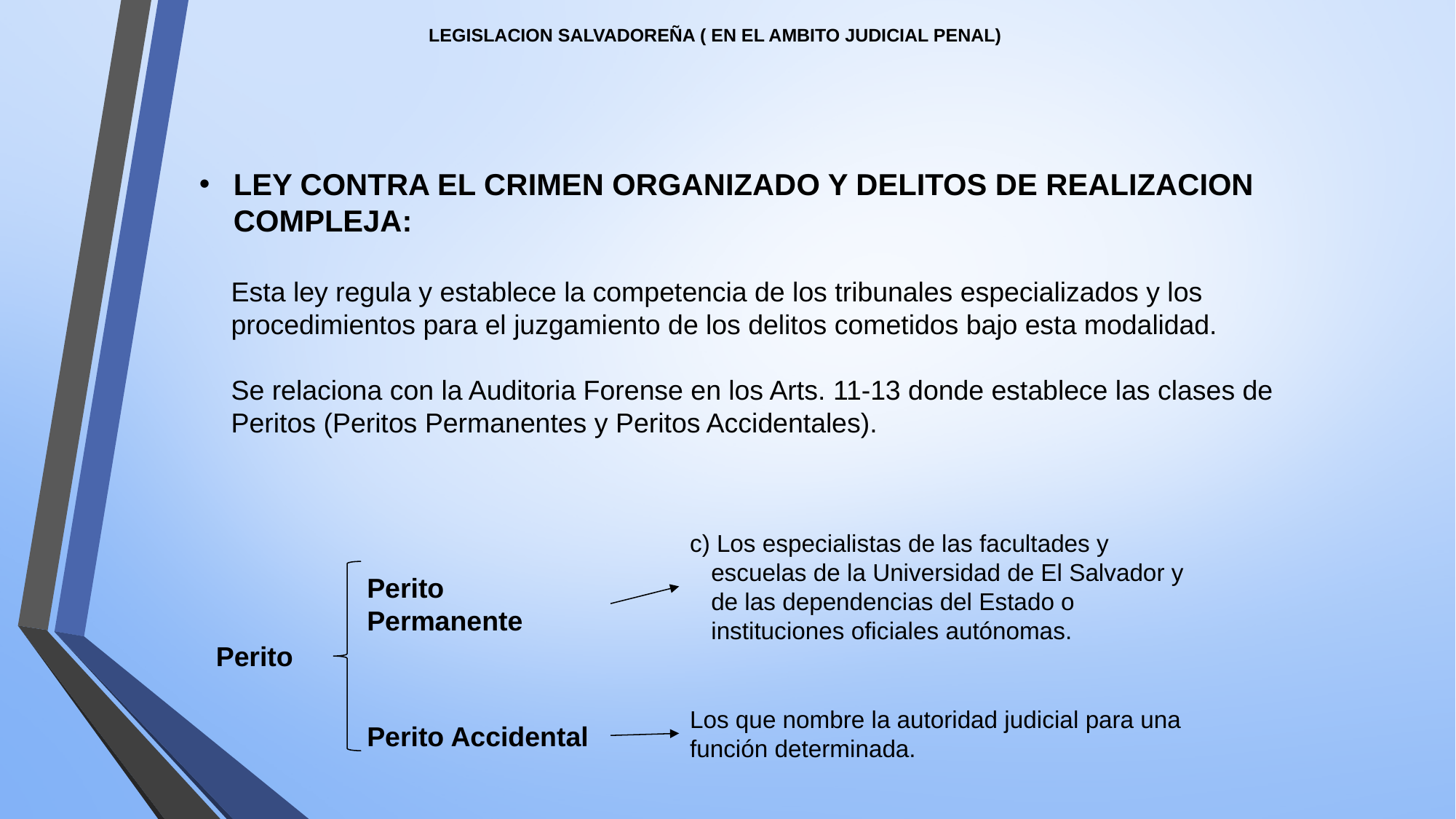

LEGISLACION SALVADOREÑA ( EN EL AMBITO JUDICIAL PENAL)
LEY CONTRA EL CRIMEN ORGANIZADO Y DELITOS DE REALIZACION COMPLEJA:

Esta ley regula y establece la competencia de los tribunales especializados y los procedimientos para el juzgamiento de los delitos cometidos bajo esta modalidad.

Se relaciona con la Auditoria Forense en los Arts. 11-13 donde establece las clases de Peritos (Peritos Permanentes y Peritos Accidentales).

c) Los especialistas de las facultades y escuelas de la Universidad de El Salvador y de las dependencias del Estado o instituciones oficiales autónomas.

Perito Permanente
Perito
Los que nombre la autoridad judicial para una función determinada.
Perito Accidental